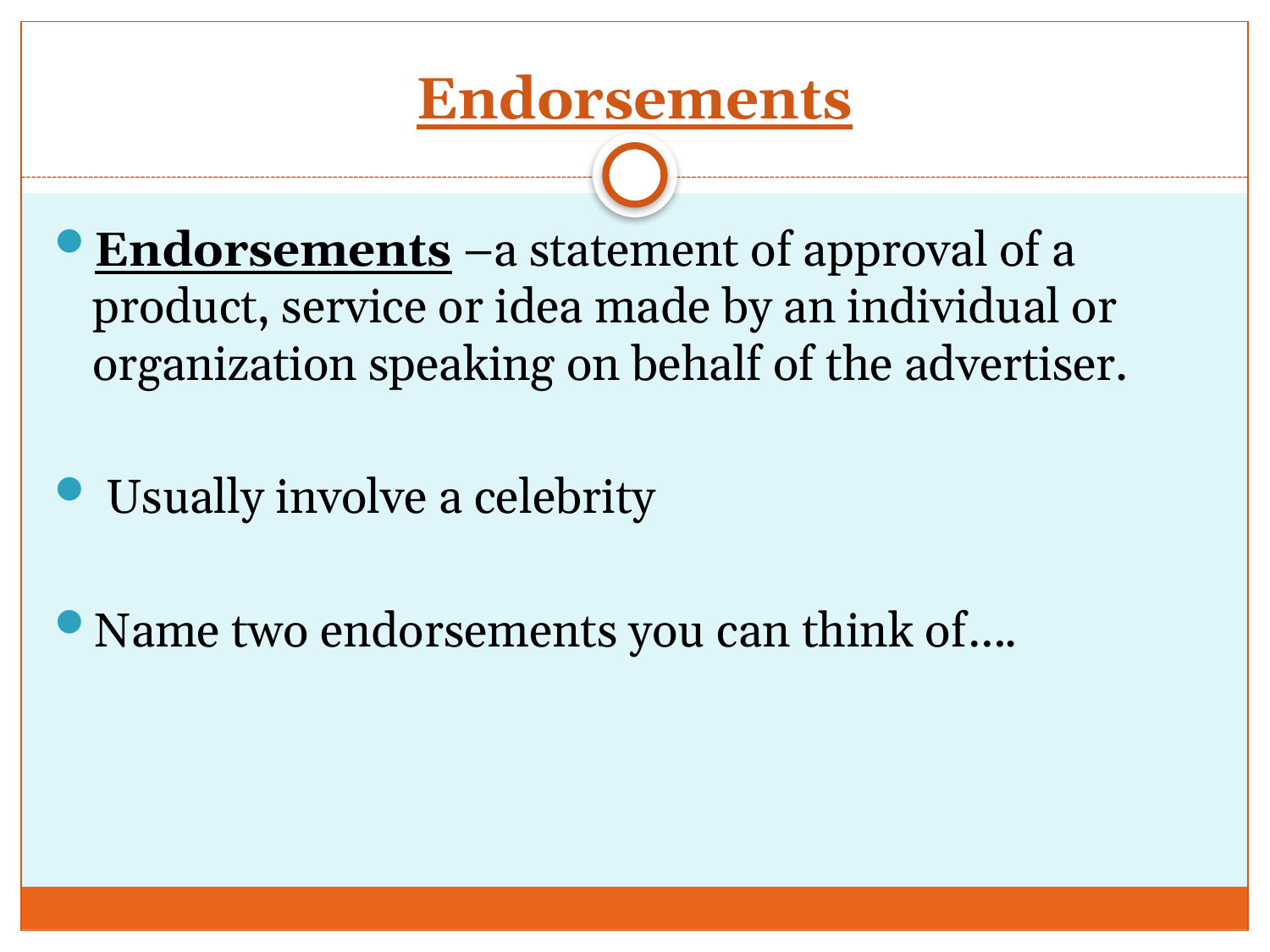

# Endorsements
Endorsements –a statement of approval of a product, service or idea made by an individual or organization speaking on behalf of the advertiser.

 Usually involve a celebrity

Name two endorsements you can think of….